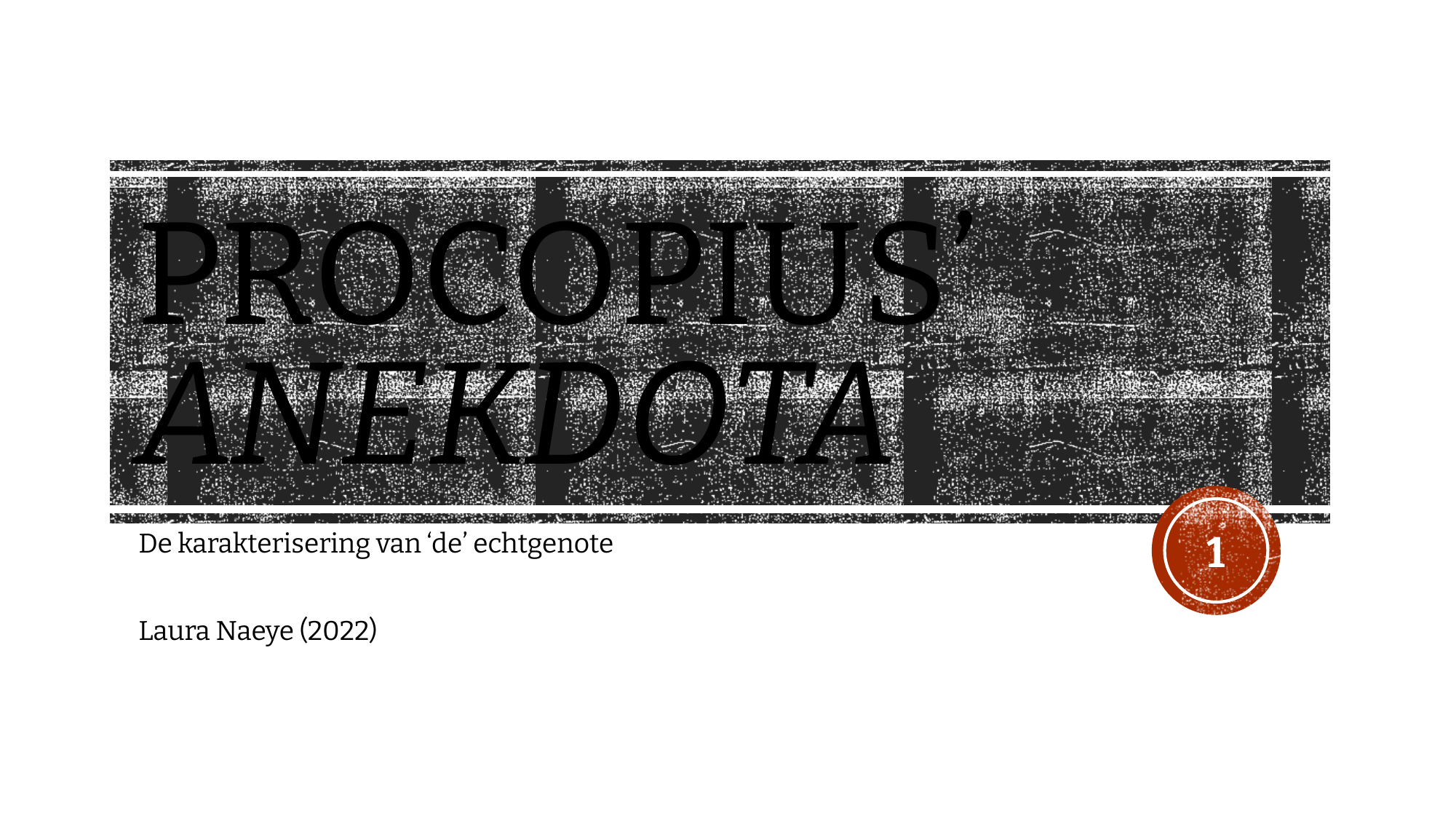

# Procopius’ Anekdota
1
De karakterisering van ‘de’ echtgenote

Laura Naeye (2022)